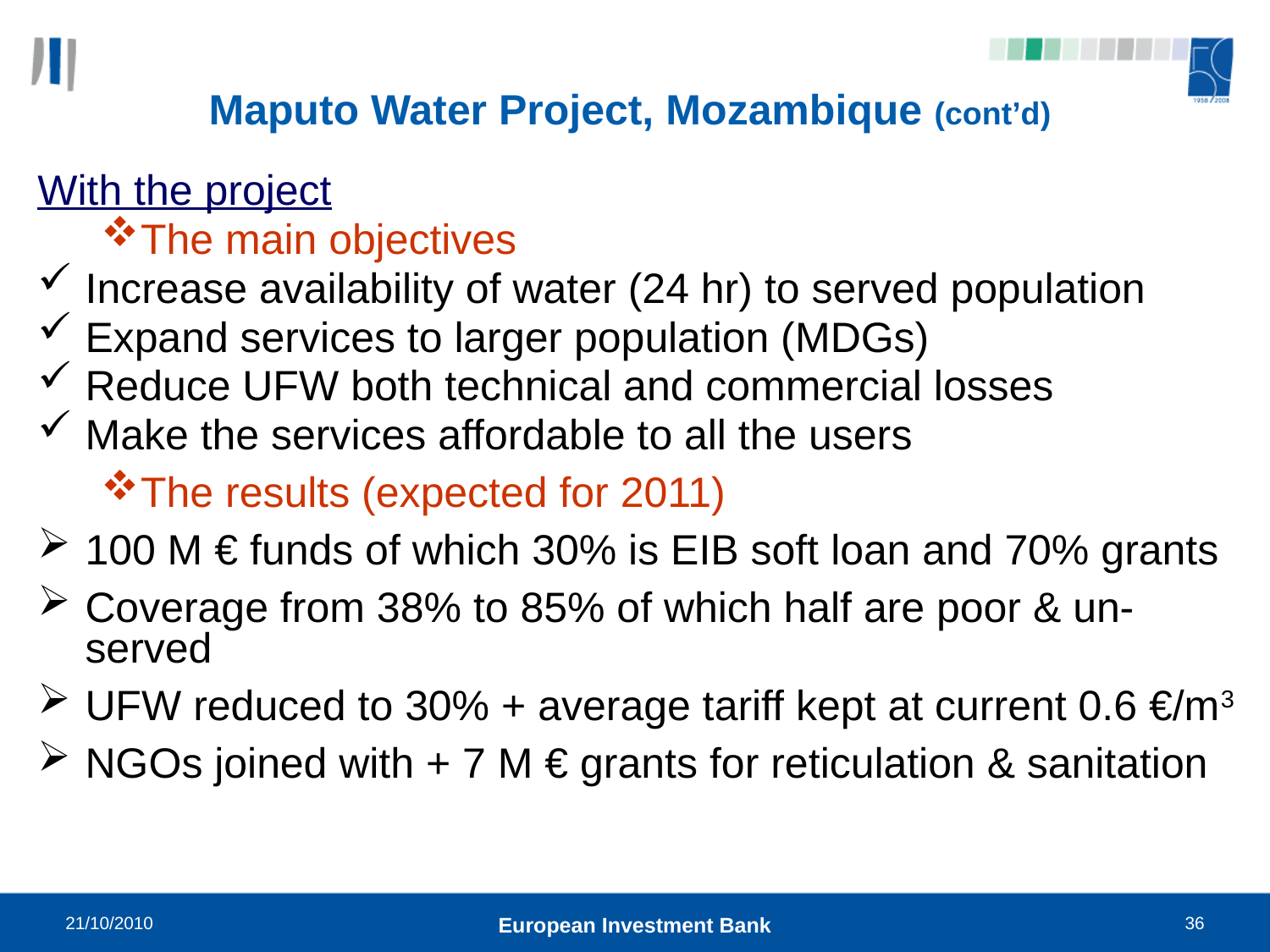

# Maputo Water Project, Mozambique (cont’d)
With the project
The main objectives
Increase availability of water (24 hr) to served population
Expand services to larger population (MDGs)
Reduce UFW both technical and commercial losses
Make the services affordable to all the users
The results (expected for 2011)
100 M € funds of which 30% is EIB soft loan and 70% grants
Coverage from 38% to 85% of which half are poor & un-served
UFW reduced to 30% + average tariff kept at current 0.6 €/m3
NGOs joined with + 7 M € grants for reticulation & sanitation
21/10/2010
European Investment Bank
36